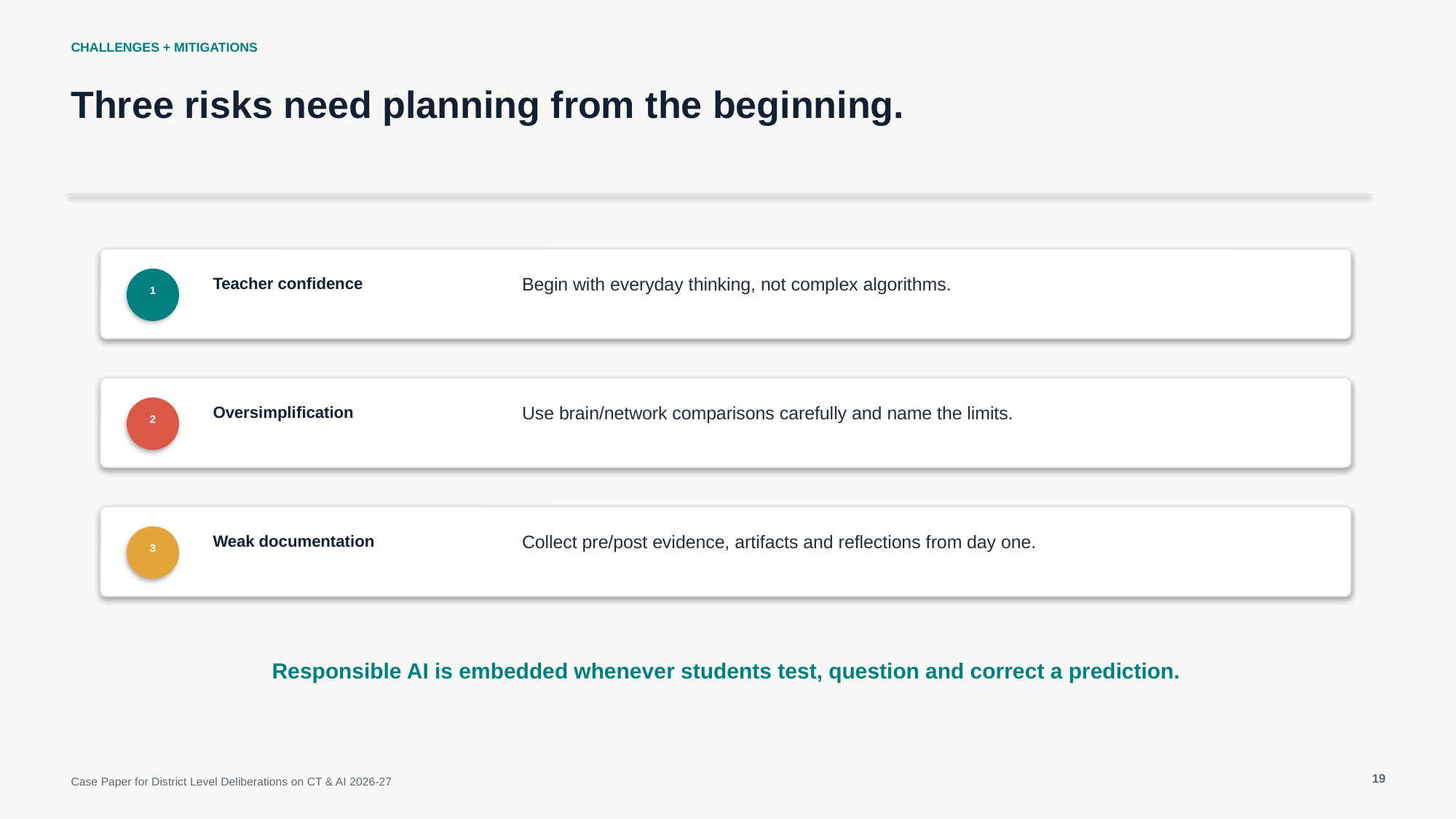

CHALLENGES + MITIGATIONS
Three risks need planning from the beginning.

Teacher confidence
Begin with everyday thinking, not complex algorithms.
1

Oversimplification
Use brain/network comparisons carefully and name the limits.
2

Weak documentation
Collect pre/post evidence, artifacts and reflections from day one.
3
Responsible AI is embedded whenever students test, question and correct a prediction.
19
Case Paper for District Level Deliberations on CT & AI 2026-27